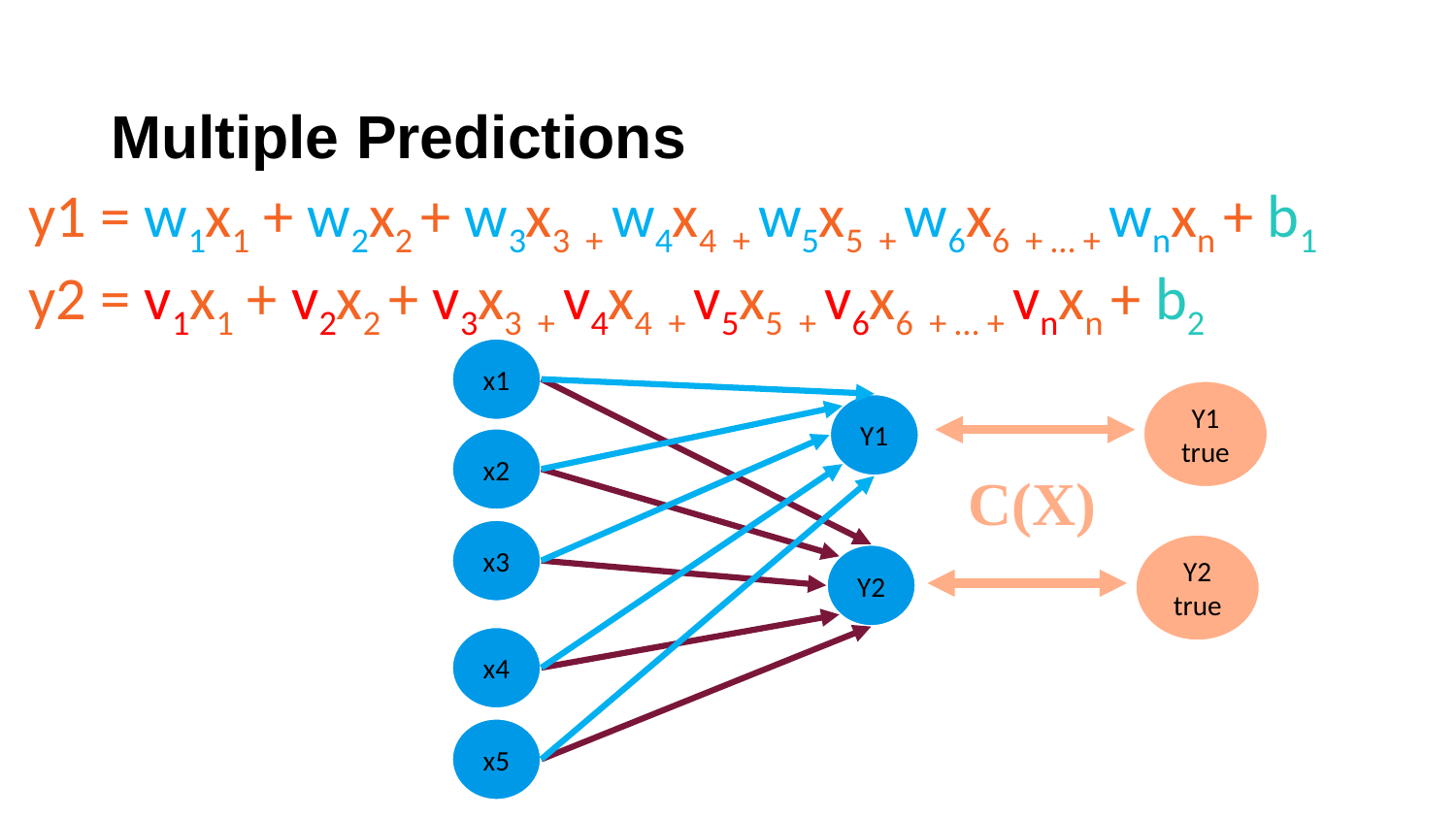

# Multiple Predictions
y1 = w1x1 + w2x2 + w3x3  + w4x4  + w5x5  + w6x6  + … + wnxn + b1
y2 = v1x1 + v2x2 + v3x3  + v4x4  + v5x5  + v6x6  + … + vnxn + b2
x1
x2
x3
Y2
x4
x5
Y1 true
Y1
C(X)
Y2 true